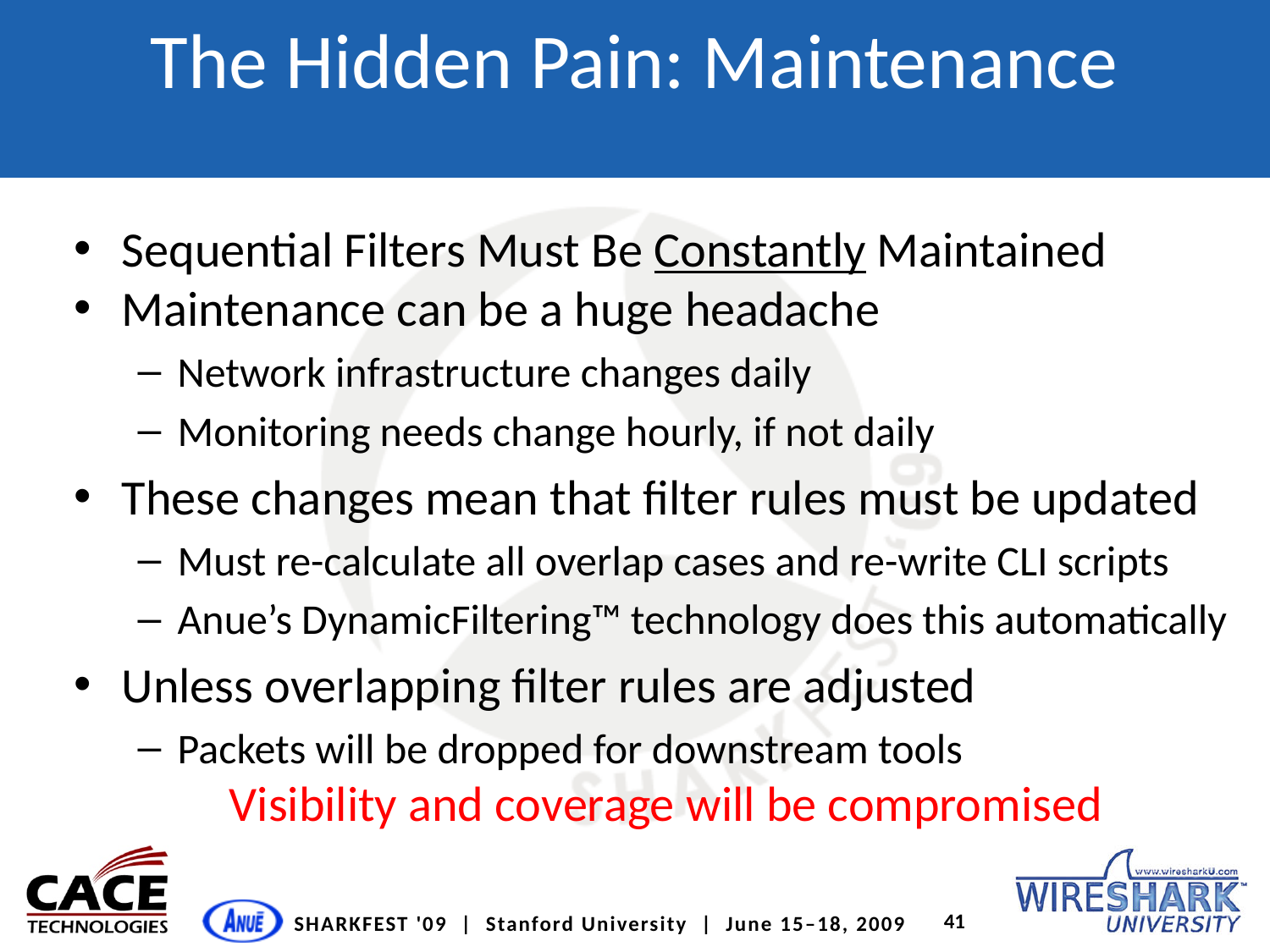

# The Hidden Pain: Maintenance
Sequential Filters Must Be Constantly Maintained
Maintenance can be a huge headache
Network infrastructure changes daily
Monitoring needs change hourly, if not daily
These changes mean that filter rules must be updated
Must re-calculate all overlap cases and re-write CLI scripts
Anue’s DynamicFiltering™ technology does this automatically
Unless overlapping filter rules are adjusted
Packets will be dropped for downstream tools
Visibility and coverage will be compromised